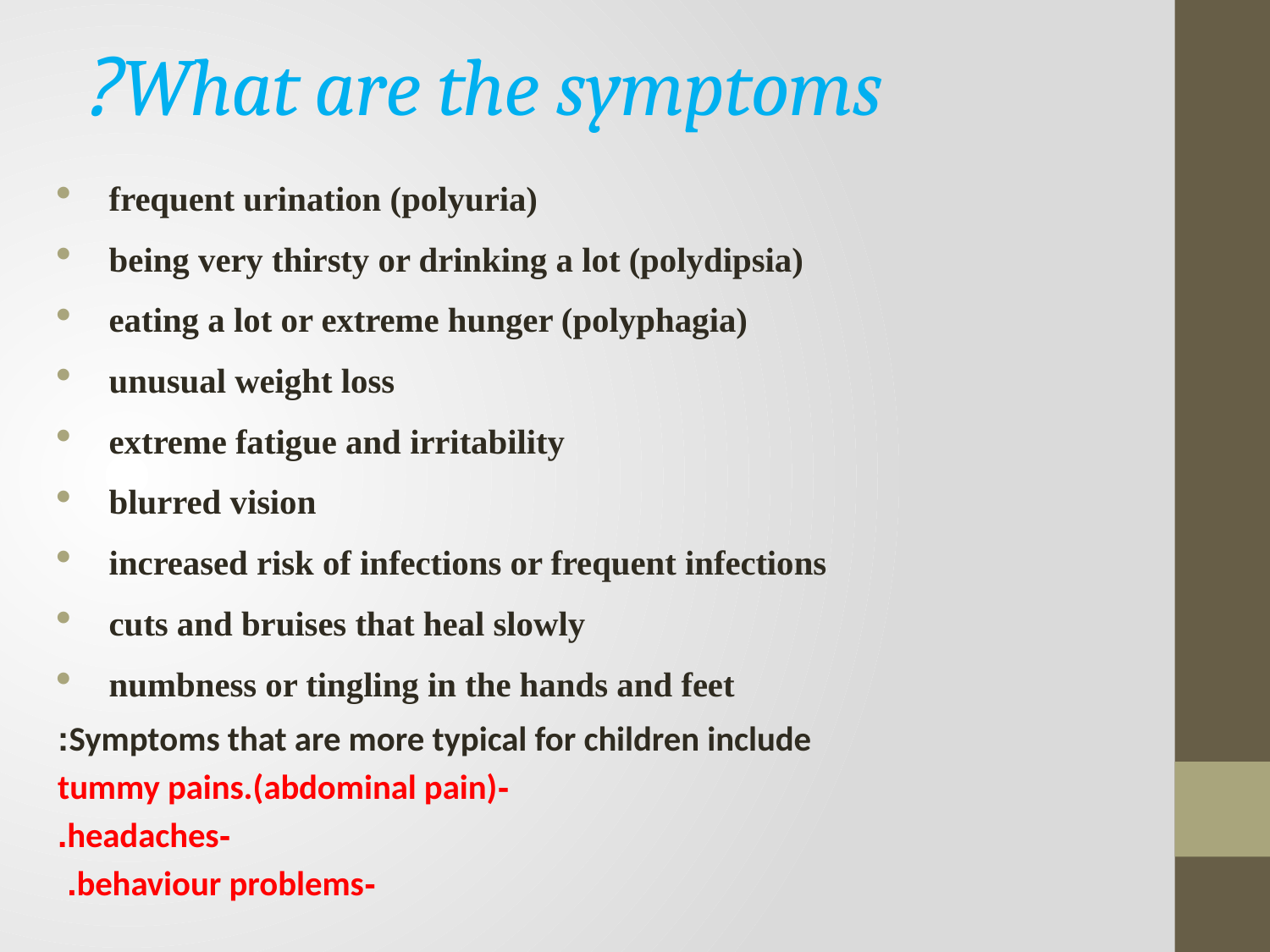

# What are the symptoms?

frequent urination (polyuria)
being very thirsty or drinking a lot (polydipsia)
eating a lot or extreme hunger (polyphagia)
unusual weight loss
extreme fatigue and irritability
blurred vision
increased risk of infections or frequent infections
cuts and bruises that heal slowly
numbness or tingling in the hands and feet
Symptoms that are more typical for children include:
	-tummy pains.(abdominal pain)
	-headaches.
	-behaviour problems.